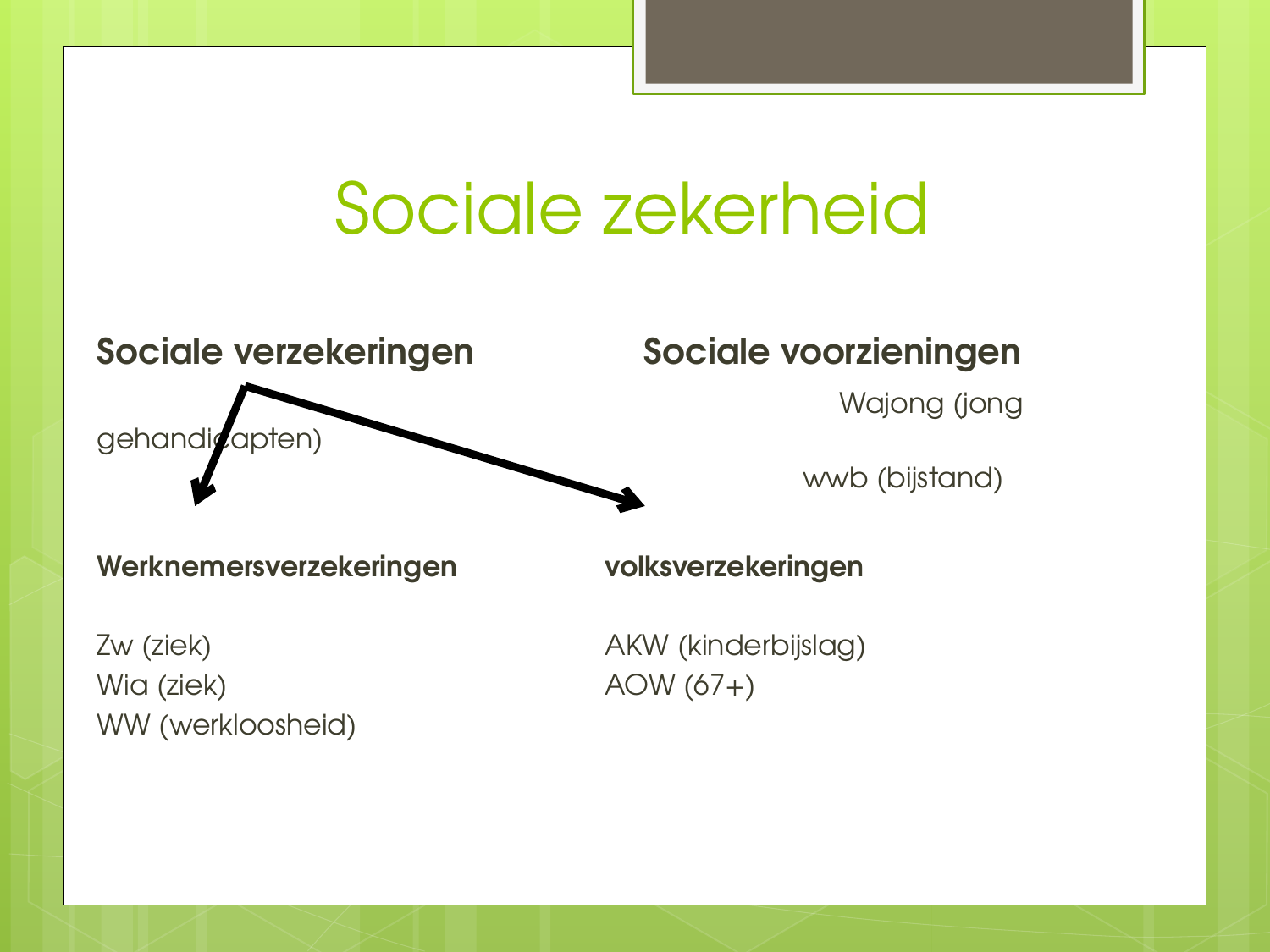

# Sociale zekerheid
Sociale verzekeringen		    Sociale voorzieningen
					           Wajong (jong gehandicapten)
					         wwb (bijstand)

Werknemersverzekeringen     	volksverzekeringen

Zw (ziek)				AKW (kinderbijslag)
Wia (ziek)			AOW (67+)
WW (werkloosheid)